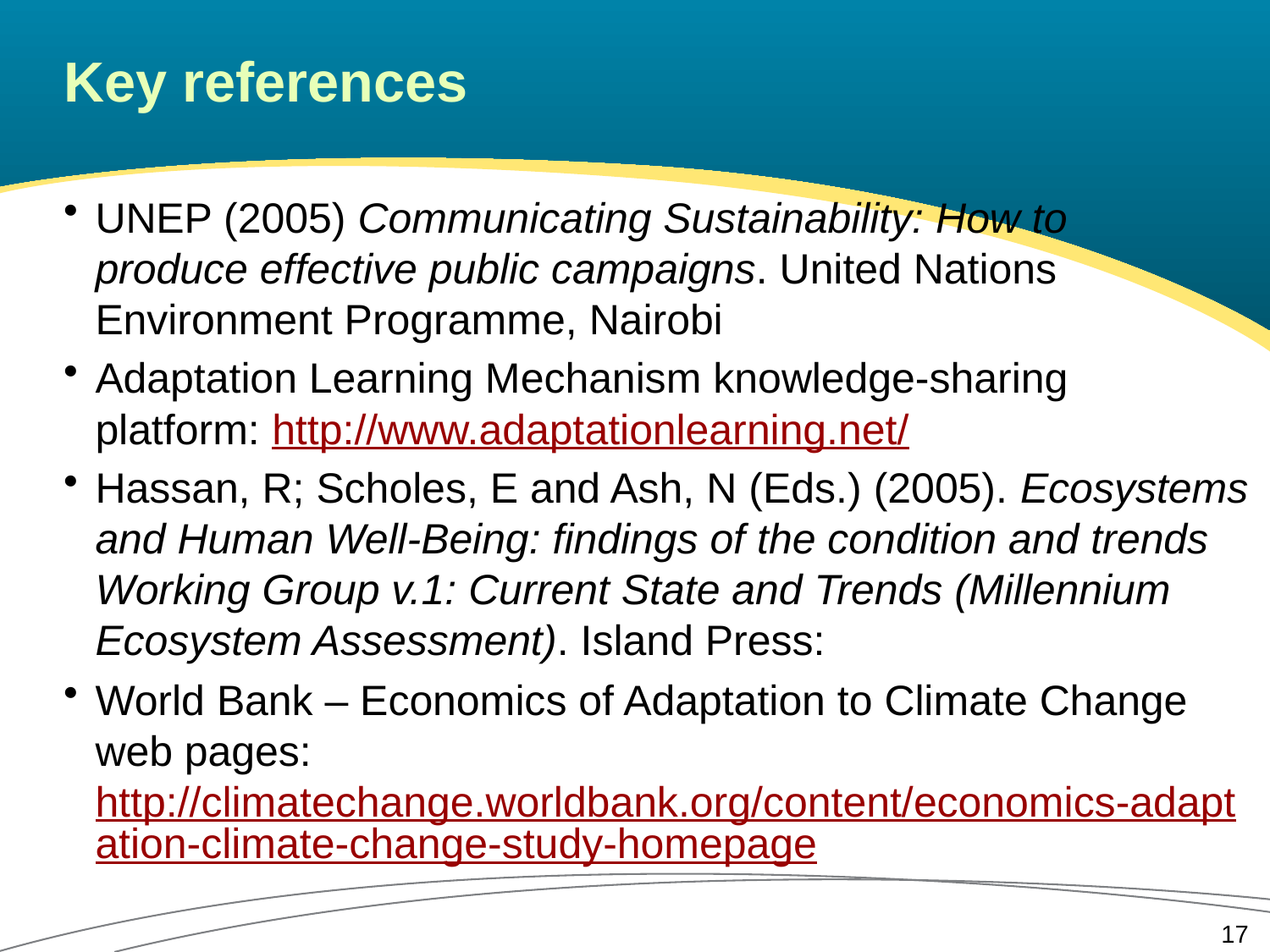

# Key references
UNEP (2005) Communicating Sustainability: How to
produce effective public campaigns. United Nations Environment Programme, Nairobi
Adaptation Learning Mechanism knowledge-sharing
platform: http://www.adaptationlearning.net/
Hassan, R; Scholes, E and Ash, N (Eds.) (2005). Ecosystems and Human Well-Being: findings of the condition and trends Working Group v.1: Current State and Trends (Millennium Ecosystem Assessment). Island Press:
World Bank – Economics of Adaptation to Climate Change web pages: http://climatechange.worldbank.org/content/economics-adaptation-climate-change-study-homepage
17